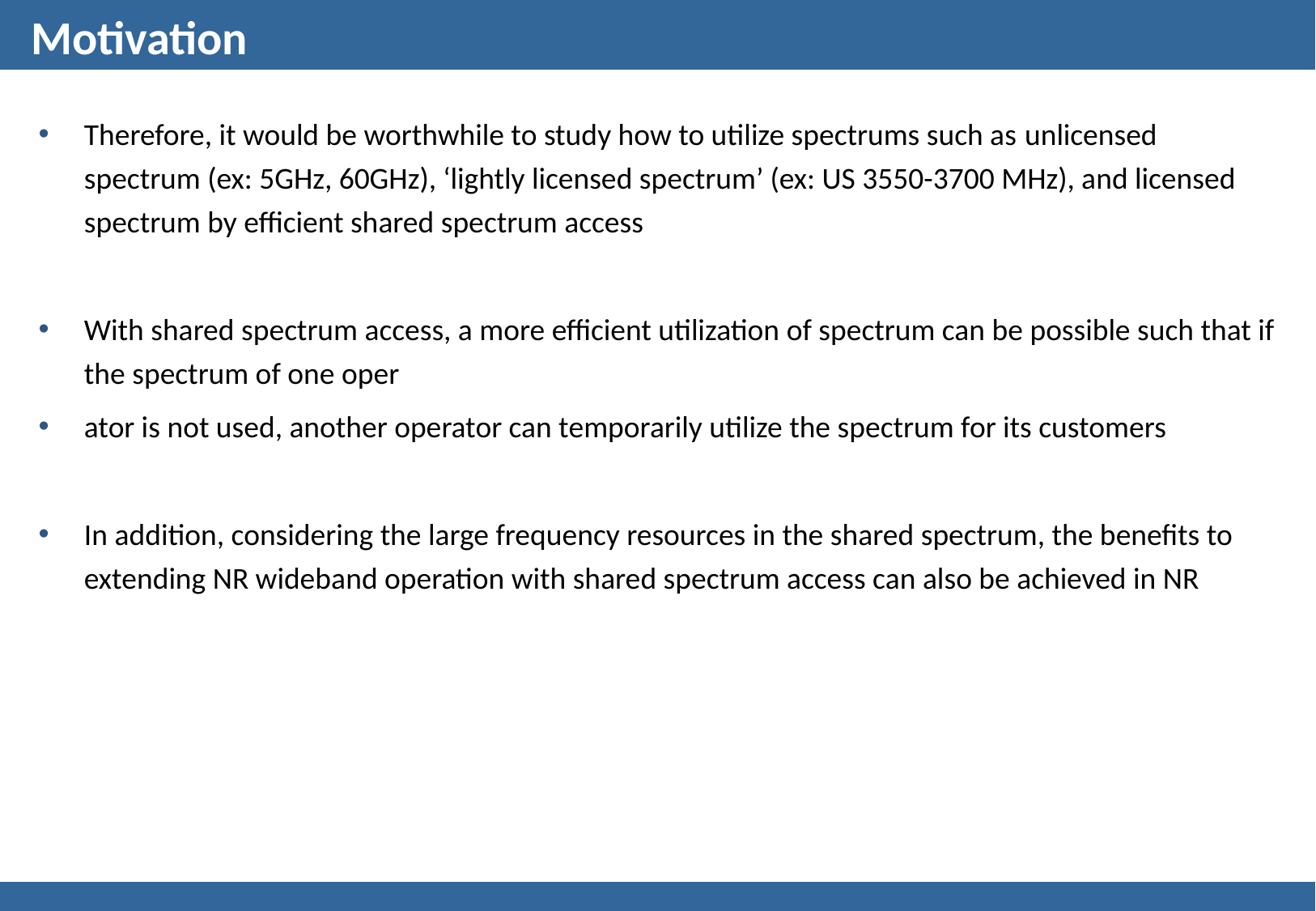

# Motivation
Therefore, it would be worthwhile to study how to utilize spectrums such as unlicensed spectrum (ex: 5GHz, 60GHz), ‘lightly licensed spectrum’ (ex: US 3550-3700 MHz), and licensed spectrum by efficient shared spectrum access

With shared spectrum access, a more efficient utilization of spectrum can be possible such that if the spectrum of one oper
ator is not used, another operator can temporarily utilize the spectrum for its customers

In addition, considering the large frequency resources in the shared spectrum, the benefits to extending NR wideband operation with shared spectrum access can also be achieved in NR